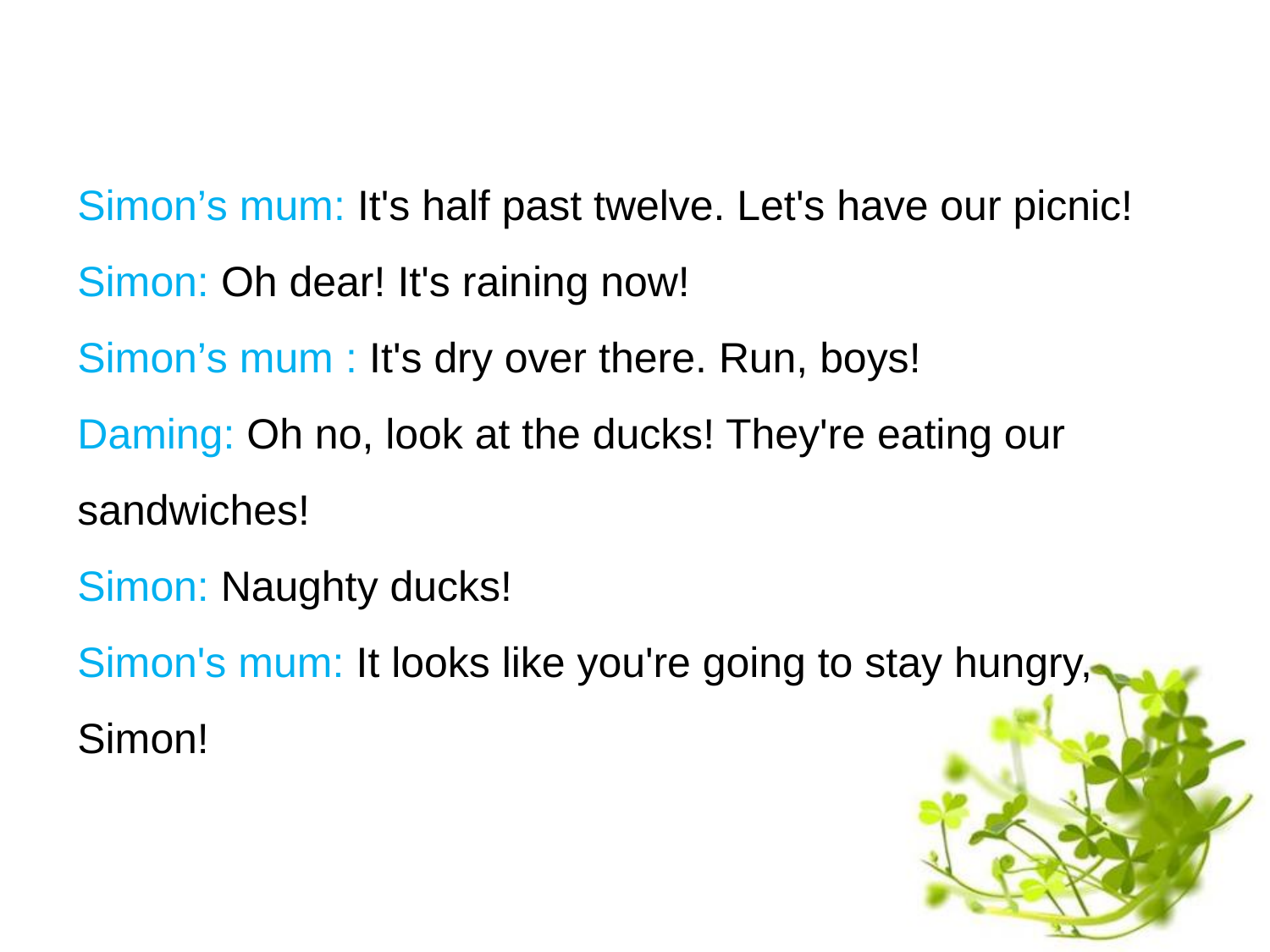

Simon’s mum: It's half past twelve. Let's have our picnic!
Simon: Oh dear! It's raining now!
Simon’s mum : It's dry over there. Run, boys!
Daming: Oh no, look at the ducks! They're eating our sandwiches!
Simon: Naughty ducks!
Simon's mum: It looks like you're going to stay hungry, Simon!